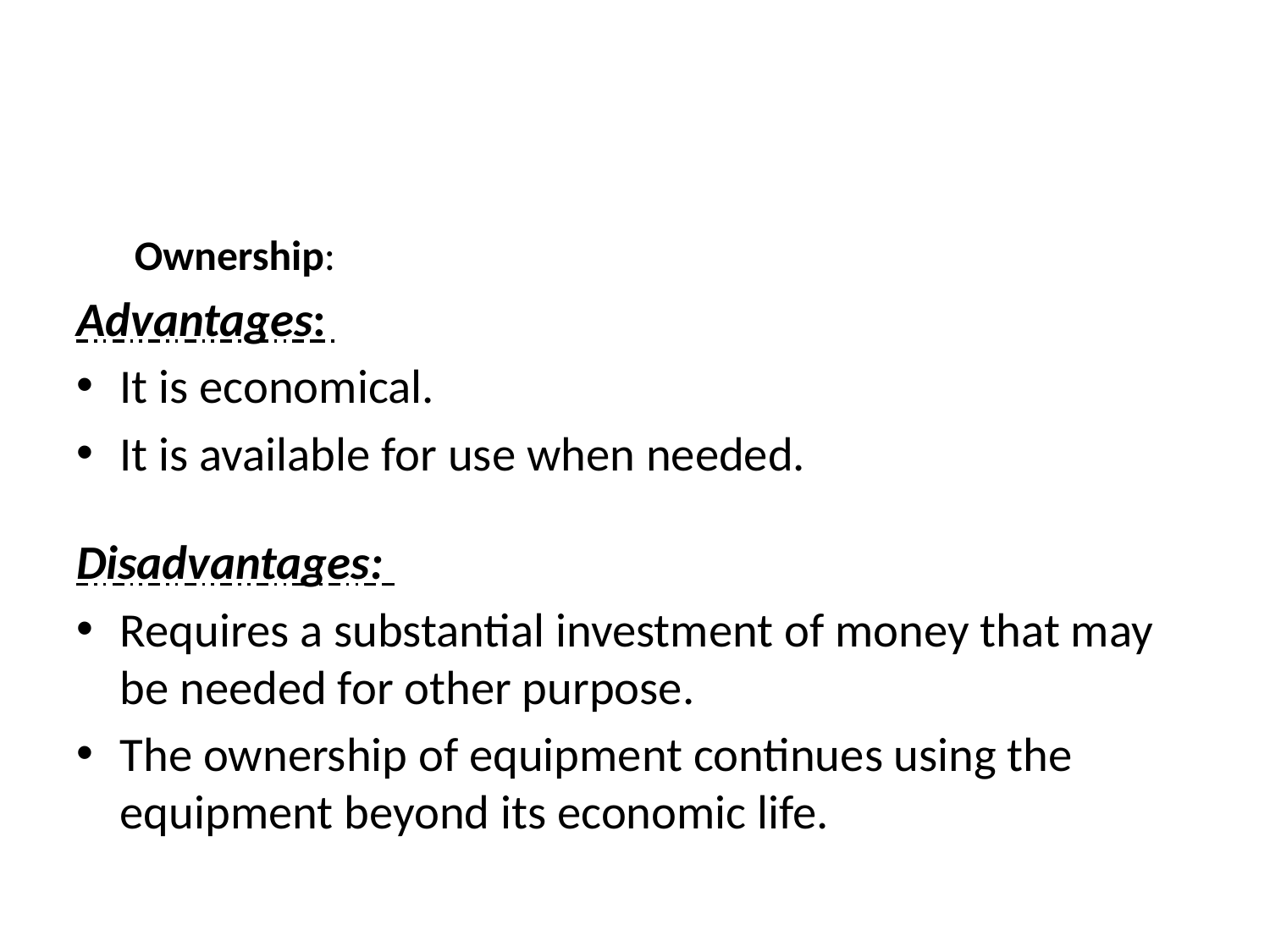

#
Ownership:
Advantages:
It is economical.
It is available for use when needed.

Disadvantages:
Requires a substantial investment of money that may be needed for other purpose.
The ownership of equipment continues using the equipment beyond its economic life.